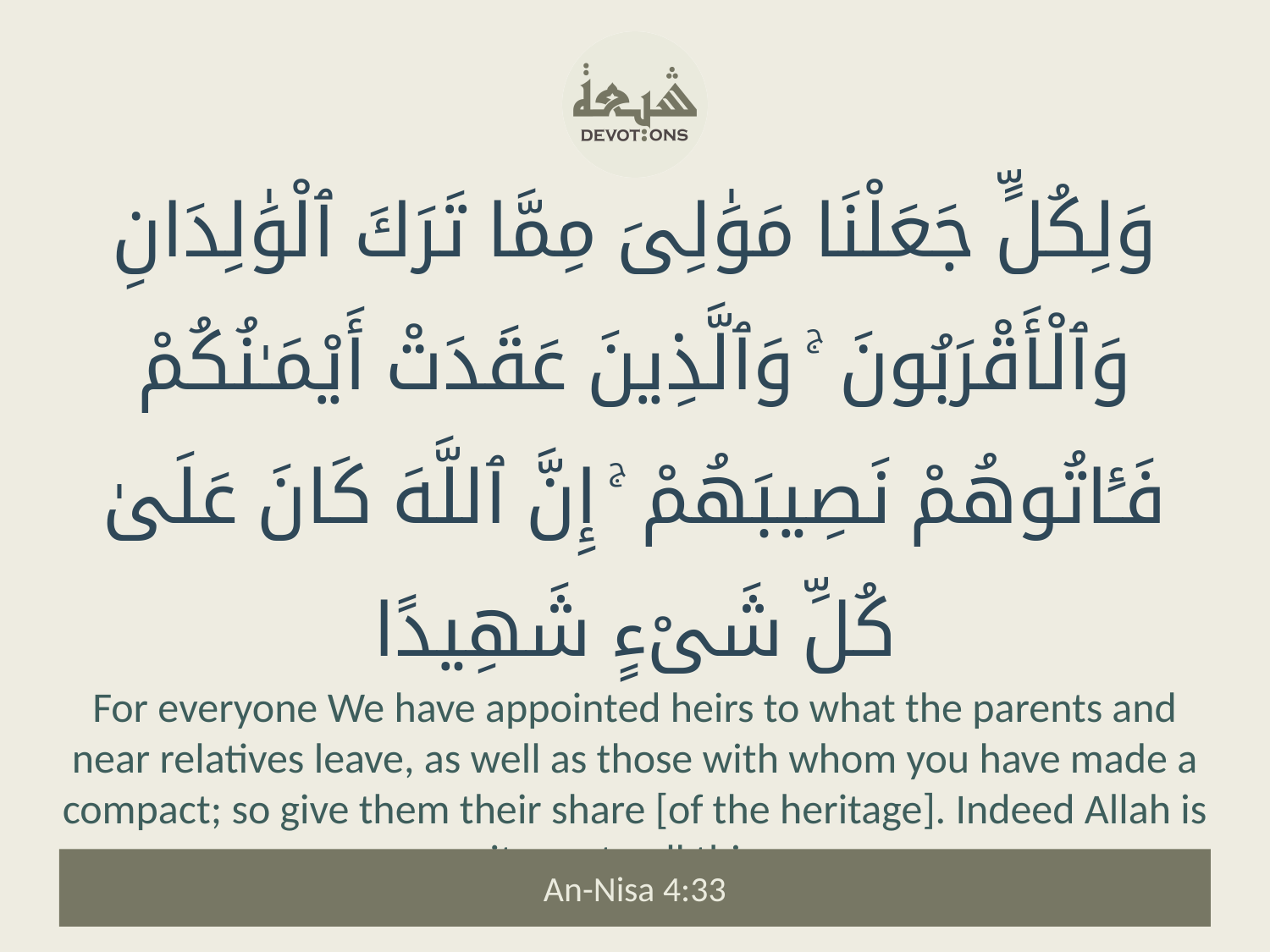

وَلِكُلٍّ جَعَلْنَا مَوَٰلِىَ مِمَّا تَرَكَ ٱلْوَٰلِدَانِ وَٱلْأَقْرَبُونَ ۚ وَٱلَّذِينَ عَقَدَتْ أَيْمَـٰنُكُمْ فَـَٔاتُوهُمْ نَصِيبَهُمْ ۚ إِنَّ ٱللَّهَ كَانَ عَلَىٰ كُلِّ شَىْءٍ شَهِيدًا
For everyone We have appointed heirs to what the parents and near relatives leave, as well as those with whom you have made a compact; so give them their share [of the heritage]. Indeed Allah is witness to all things.
An-Nisa 4:33